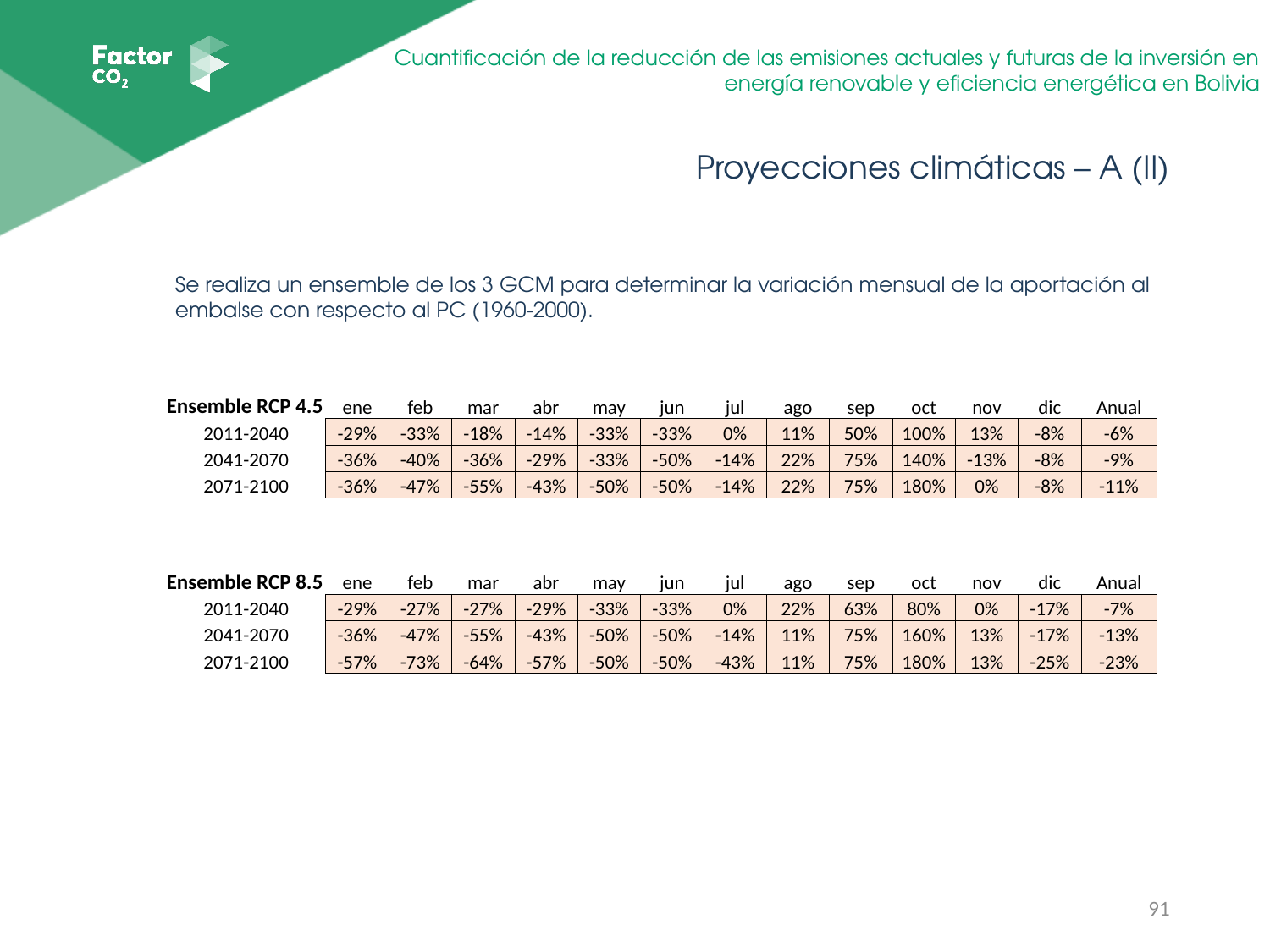

Proyecciones climáticas – A (II)
Se realiza un ensemble de los 3 GCM para determinar la variación mensual de la aportación al embalse con respecto al PC (1960-2000).
| Ensemble RCP 4.5 | ene | feb | mar | abr | may | jun | jul | ago | sep | oct | nov | dic | Anual |
| --- | --- | --- | --- | --- | --- | --- | --- | --- | --- | --- | --- | --- | --- |
| 2011-2040 | -29% | -33% | -18% | -14% | -33% | -33% | 0% | 11% | 50% | 100% | 13% | -8% | -6% |
| 2041-2070 | -36% | -40% | -36% | -29% | -33% | -50% | -14% | 22% | 75% | 140% | -13% | -8% | -9% |
| 2071-2100 | -36% | -47% | -55% | -43% | -50% | -50% | -14% | 22% | 75% | 180% | 0% | -8% | -11% |
| Ensemble RCP 8.5 | ene | feb | mar | abr | may | jun | jul | ago | sep | oct | nov | dic | Anual |
| --- | --- | --- | --- | --- | --- | --- | --- | --- | --- | --- | --- | --- | --- |
| 2011-2040 | -29% | -27% | -27% | -29% | -33% | -33% | 0% | 22% | 63% | 80% | 0% | -17% | -7% |
| 2041-2070 | -36% | -47% | -55% | -43% | -50% | -50% | -14% | 11% | 75% | 160% | 13% | -17% | -13% |
| 2071-2100 | -57% | -73% | -64% | -57% | -50% | -50% | -43% | 11% | 75% | 180% | 13% | -25% | -23% |
91